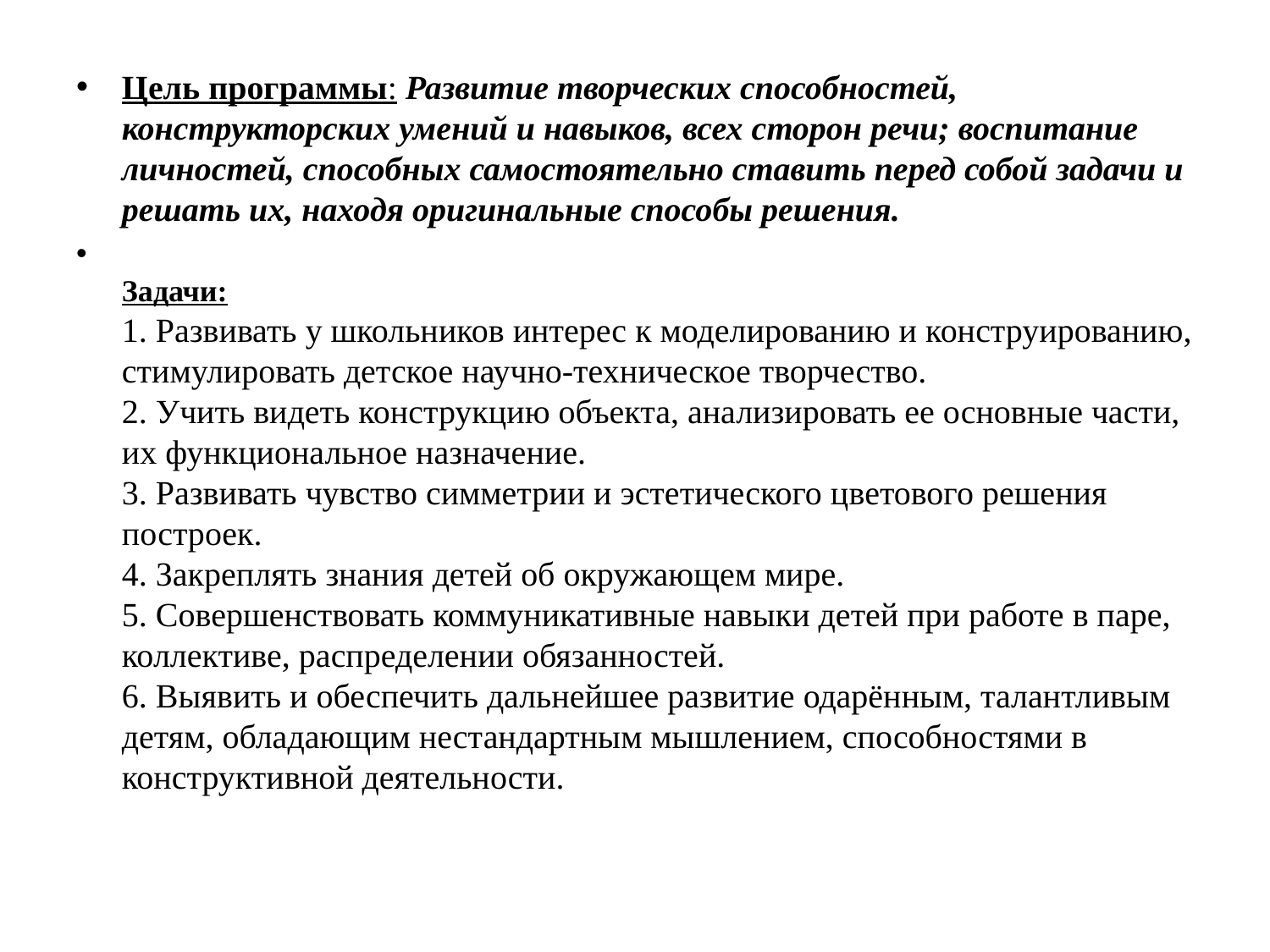

Цель программы: Развитие творческих способностей, конструкторских умений и навыков, всех сторон речи; воспитание личностей, способных самостоятельно ставить перед собой задачи и решать их, находя оригинальные способы решения.
Задачи:
1. Развивать у школьников интерес к моделированию и конструированию, стимулировать детское научно-техническое творчество.
2. Учить видеть конструкцию объекта, анализировать ее основные части, их функциональное назначение.
3. Развивать чувство симметрии и эстетического цветового решения построек.
4. Закреплять знания детей об окружающем мире.
5. Совершенствовать коммуникативные навыки детей при работе в паре, коллективе, распределении обязанностей.
6. Выявить и обеспечить дальнейшее развитие одарённым, талантливым детям, обладающим нестандартным мышлением, способностями в конструктивной деятельности.